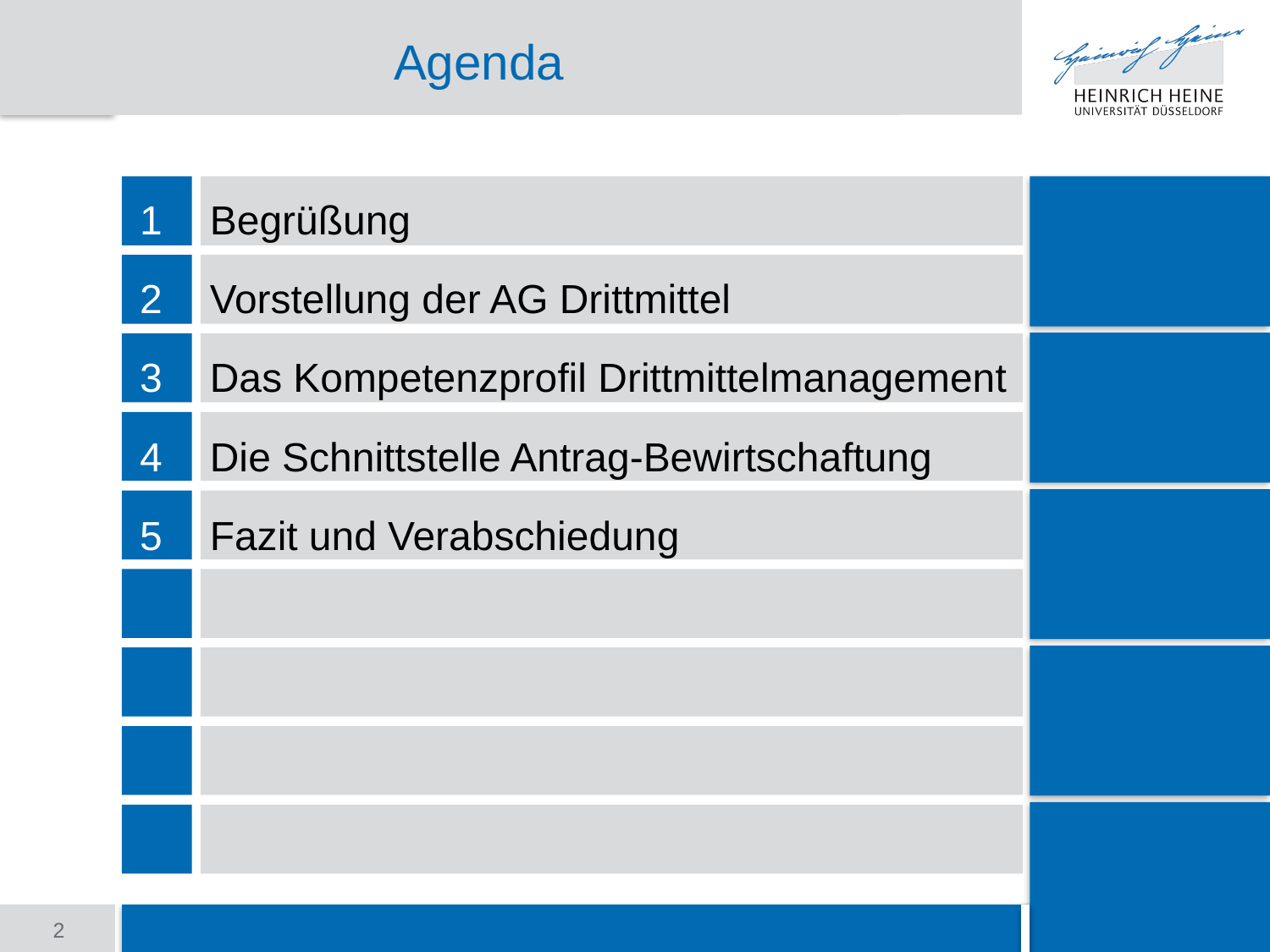

Agenda
Begrüßung
Vorstellung der AG Drittmittel
Das Kompetenzprofil Drittmittelmanagement
Die Schnittstelle Antrag-Bewirtschaftung
Fazit und Verabschiedung
2